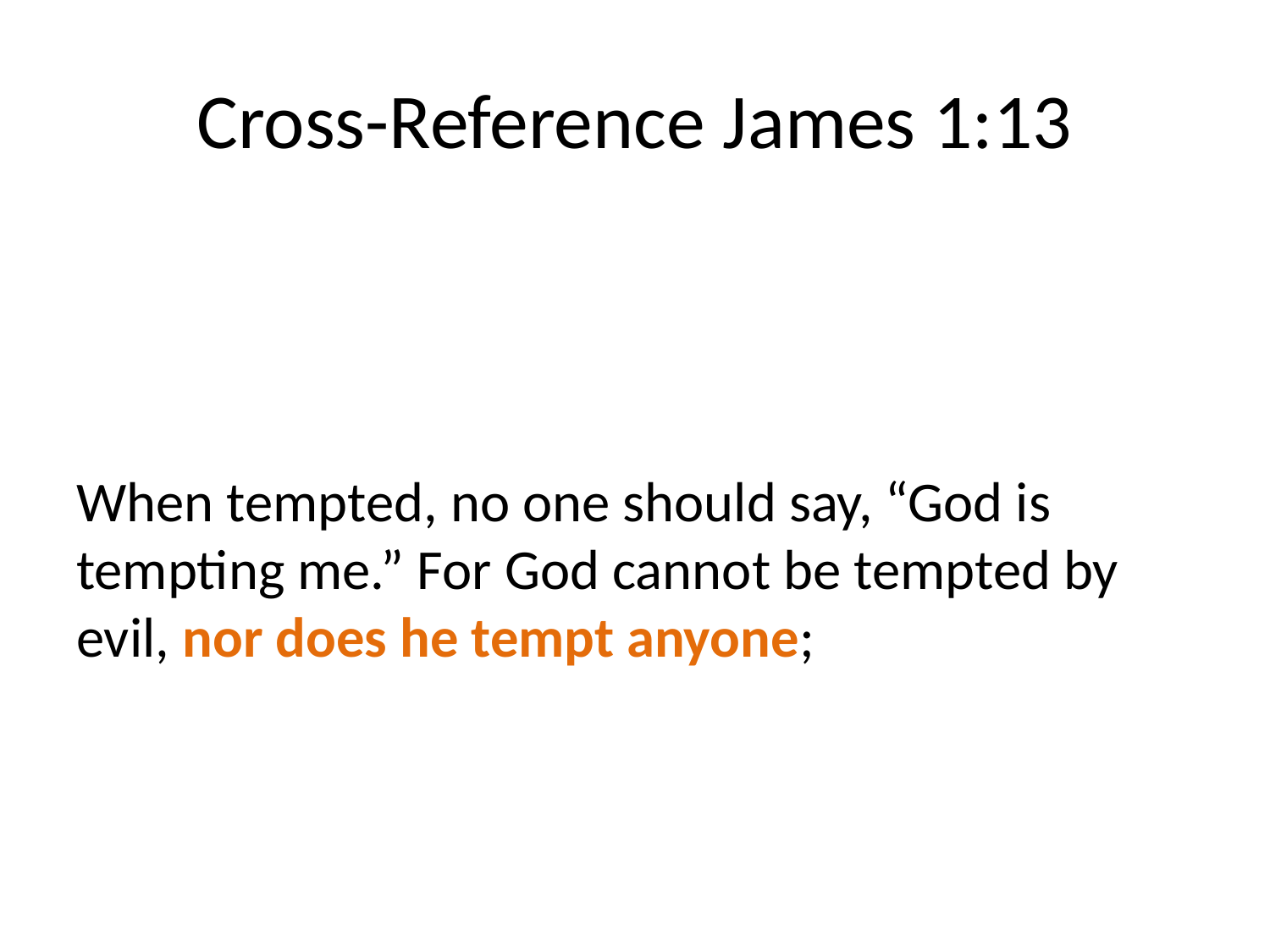

# Cross-Reference James 1:13

When tempted, no one should say, “God is tempting me.” For God cannot be tempted by evil, nor does he tempt anyone;